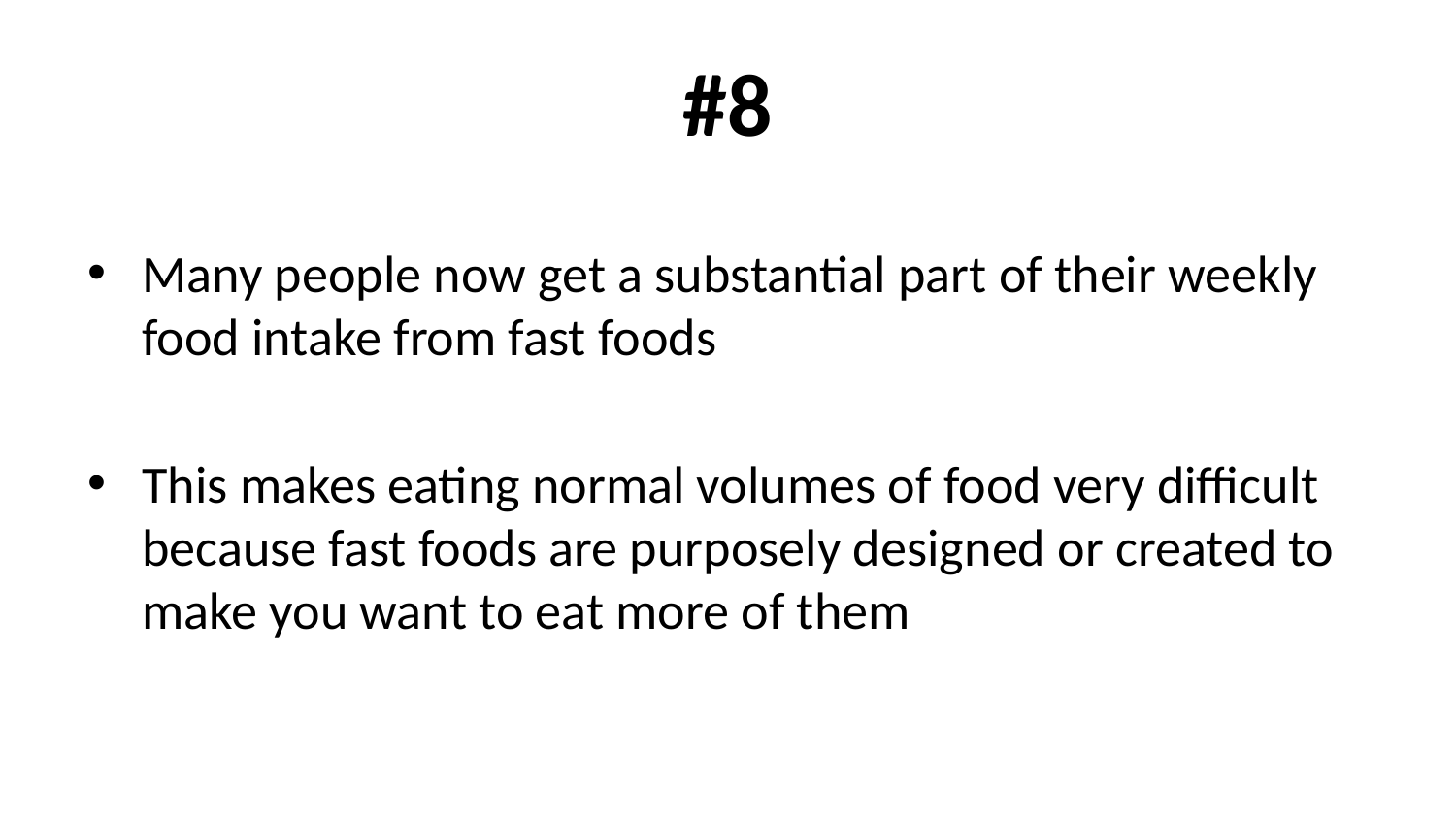

# #8
Many people now get a substantial part of their weekly food intake from fast foods

This makes eating normal volumes of food very difficult because fast foods are purposely designed or created to make you want to eat more of them